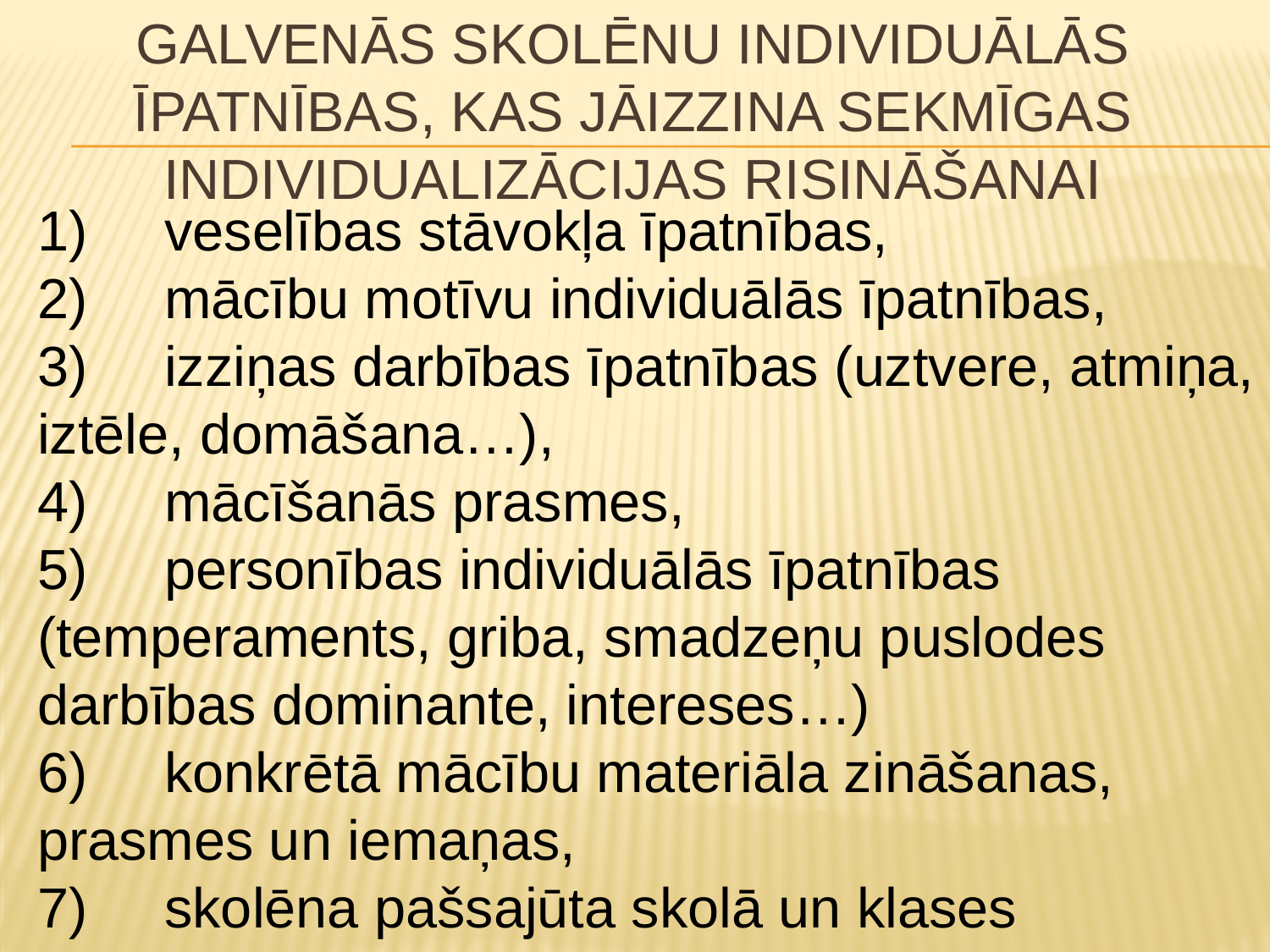

# Galvenās skolēnu individuālās īpatnības, kas jāizzina sekmīgas individualizācijas risināšanai
1)	veselības stāvokļa īpatnības,
2)	mācību motīvu individuālās īpatnības,
3)	izziņas darbības īpatnības (uztvere, atmiņa, iztēle, domāšana…),
4)	mācīšanās prasmes,
5)	personības individuālās īpatnības (temperaments, griba, smadzeņu puslodes darbības dominante, intereses…)
6)	konkrētā mācību materiāla zināšanas, prasmes un iemaņas,
7)	skolēna pašsajūta skolā un klases kolektīvā.